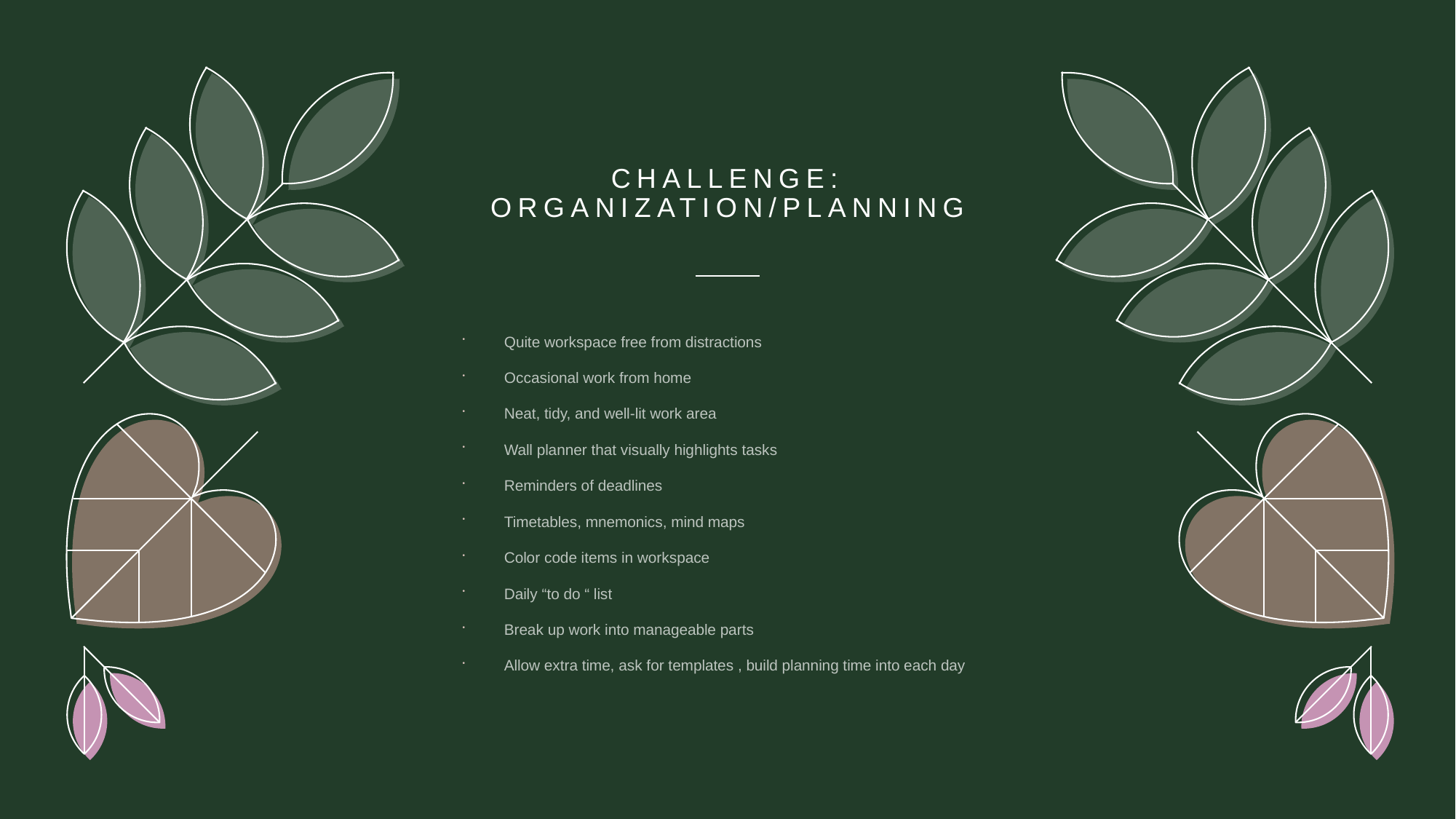

# Challenge: organization/planning
Quite workspace free from distractions
Occasional work from home
Neat, tidy, and well-lit work area
Wall planner that visually highlights tasks
Reminders of deadlines
Timetables, mnemonics, mind maps
Color code items in workspace
Daily “to do “ list
Break up work into manageable parts
Allow extra time, ask for templates , build planning time into each day